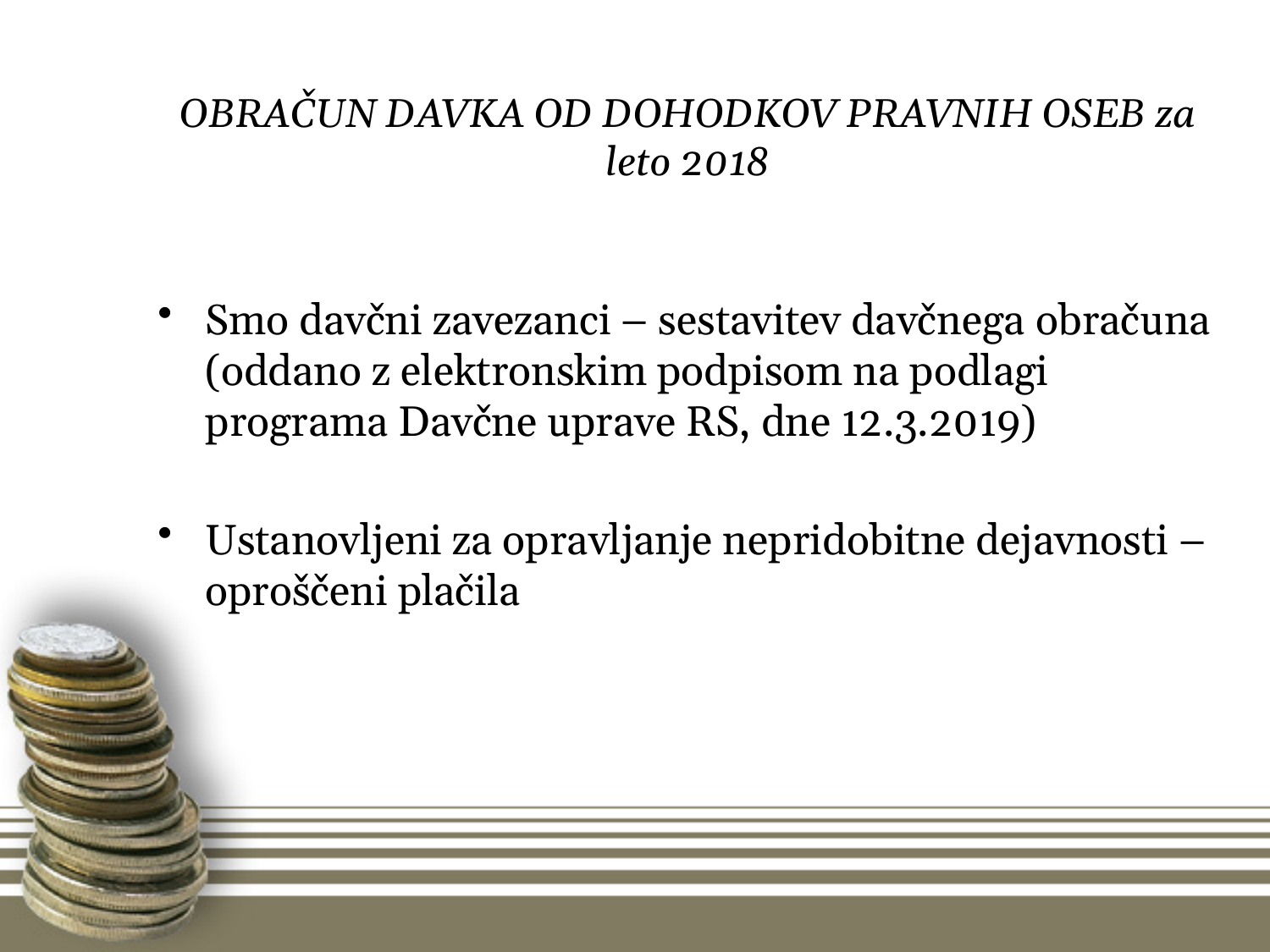

# OBRAČUN DAVKA OD DOHODKOV PRAVNIH OSEB za leto 2018
Smo davčni zavezanci – sestavitev davčnega obračuna (oddano z elektronskim podpisom na podlagi programa Davčne uprave RS, dne 12.3.2019)

Ustanovljeni za opravljanje nepridobitne dejavnosti – oproščeni plačila